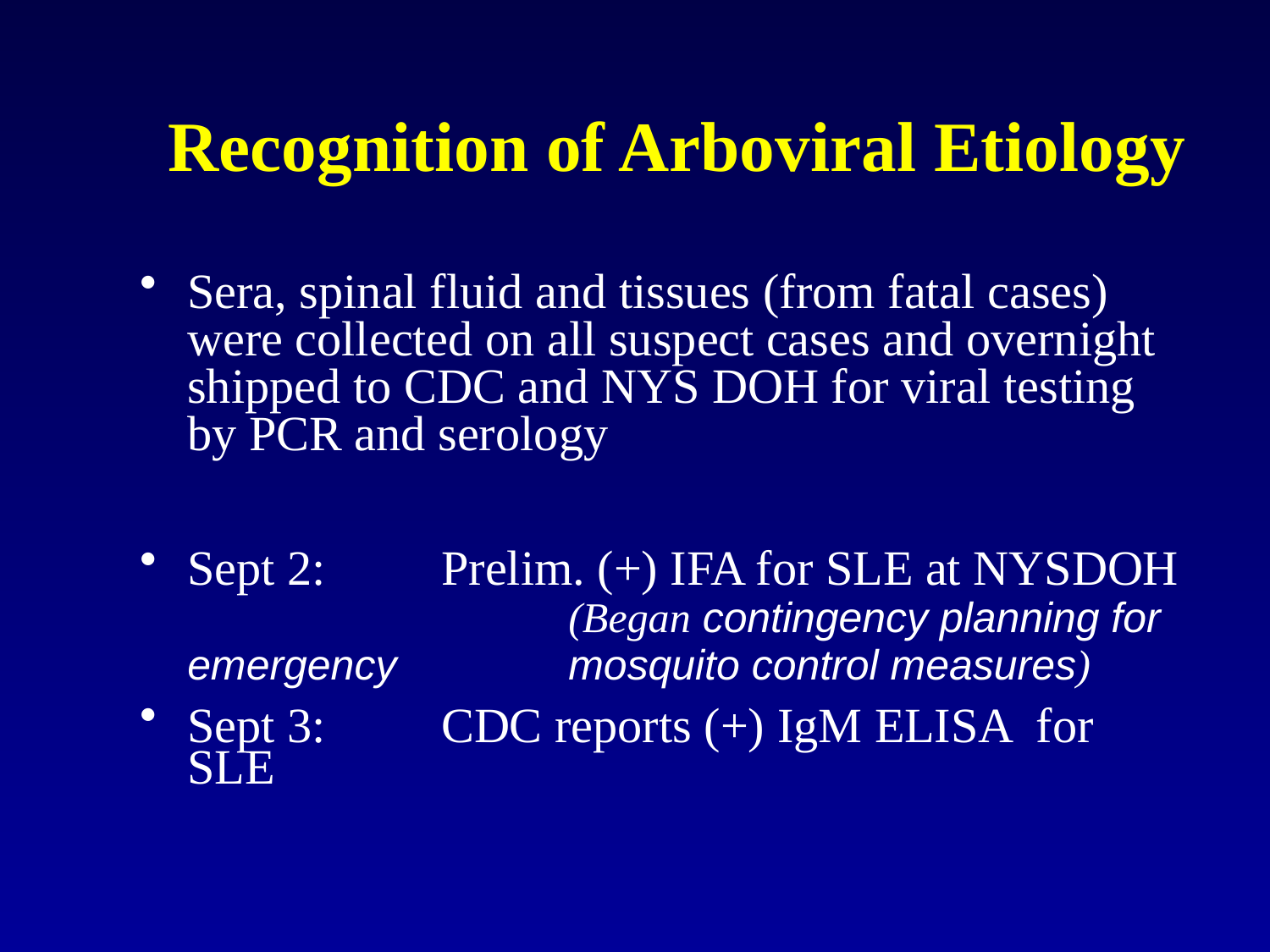

# Recognition of Arboviral Etiology
Sera, spinal fluid and tissues (from fatal cases) were collected on all suspect cases and overnight shipped to CDC and NYS DOH for viral testing by PCR and serology

Sept 2:	Prelim. (+) IFA for SLE at NYSDOH                   		(Began contingency planning for emergency 		mosquito control measures)
Sept 3:	CDC reports (+) IgM ELISA  for SLE